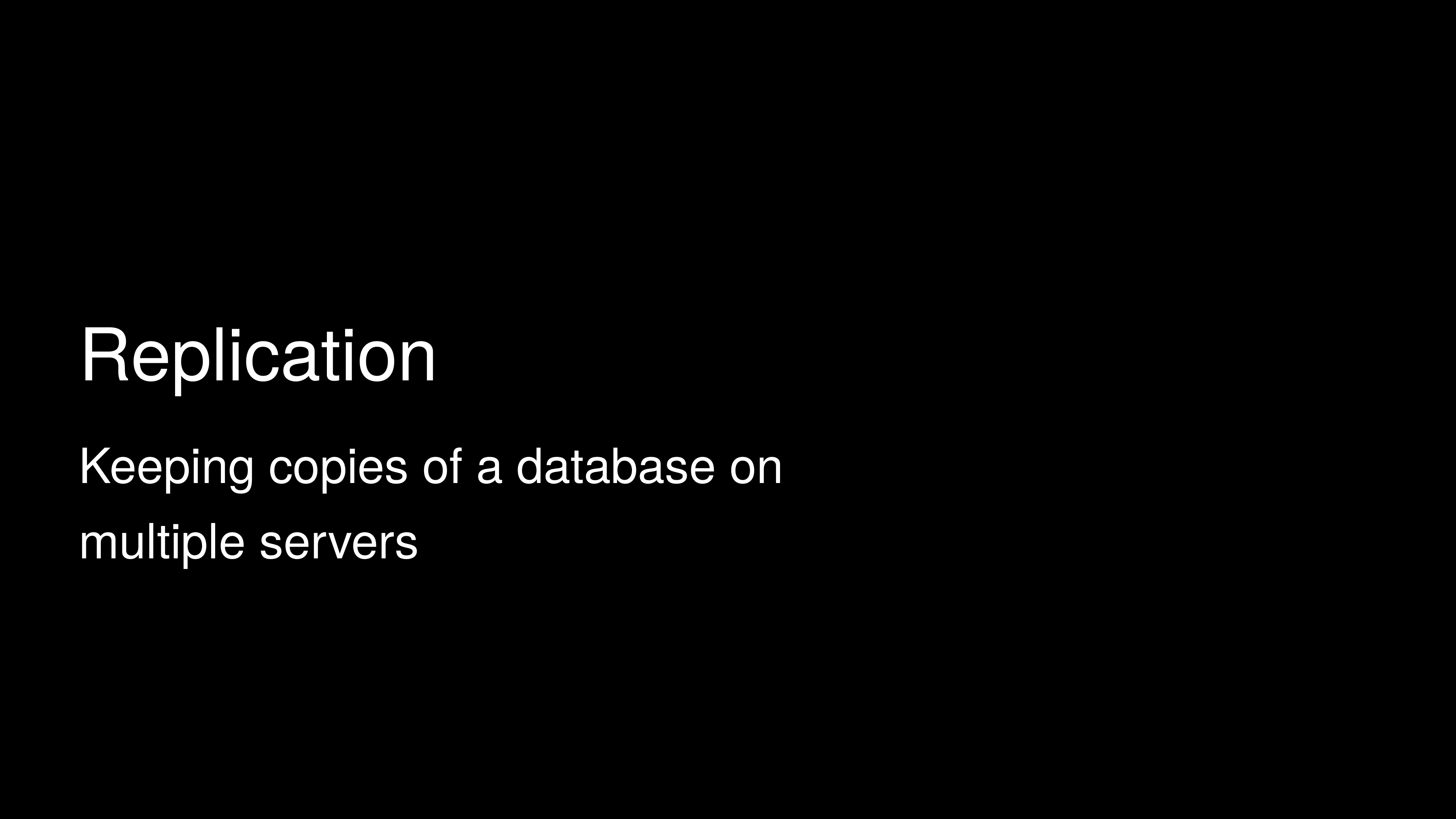

Replication
Keeping copies of a database on multiple servers